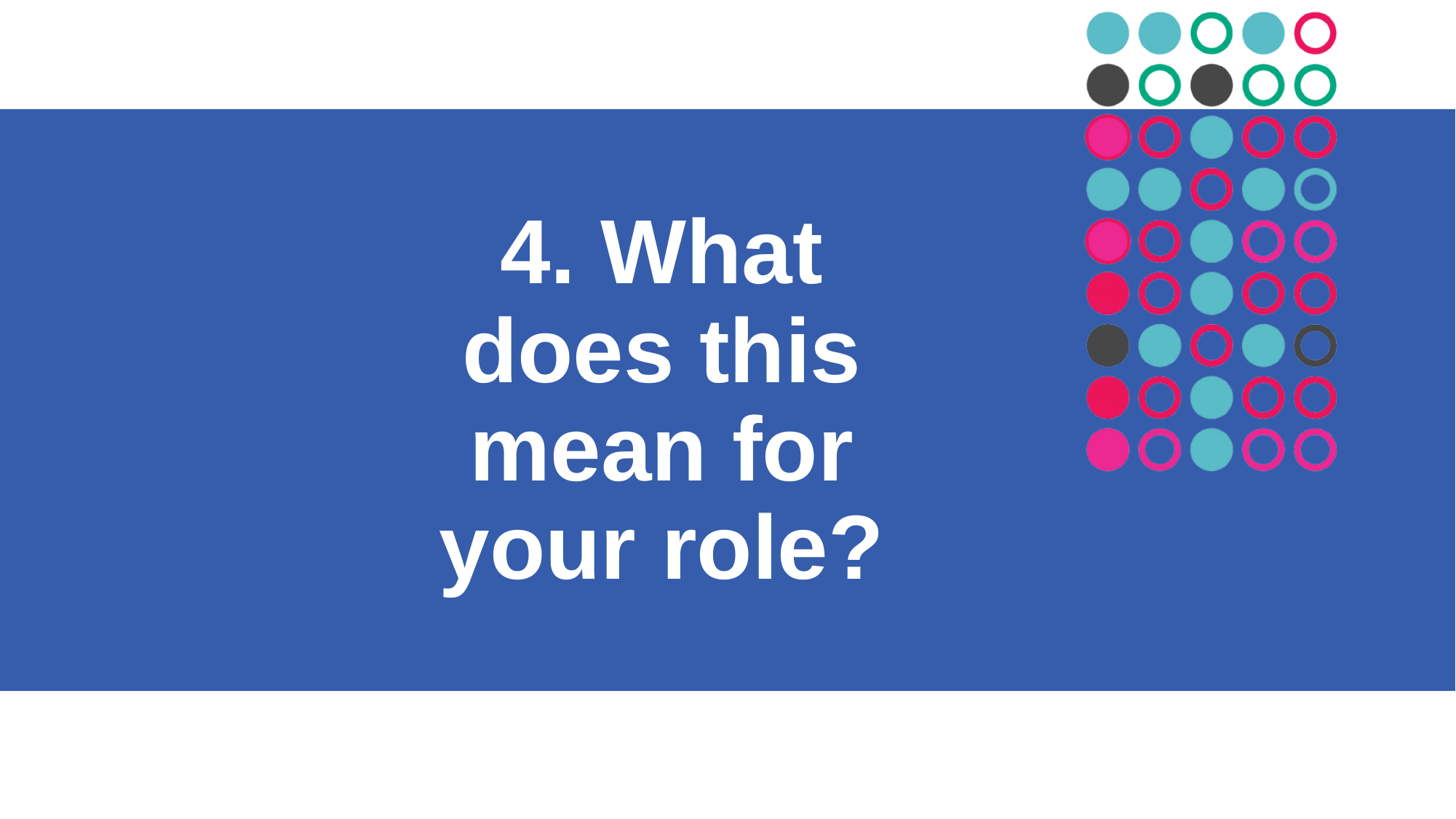

# 4. What does this mean for your role?